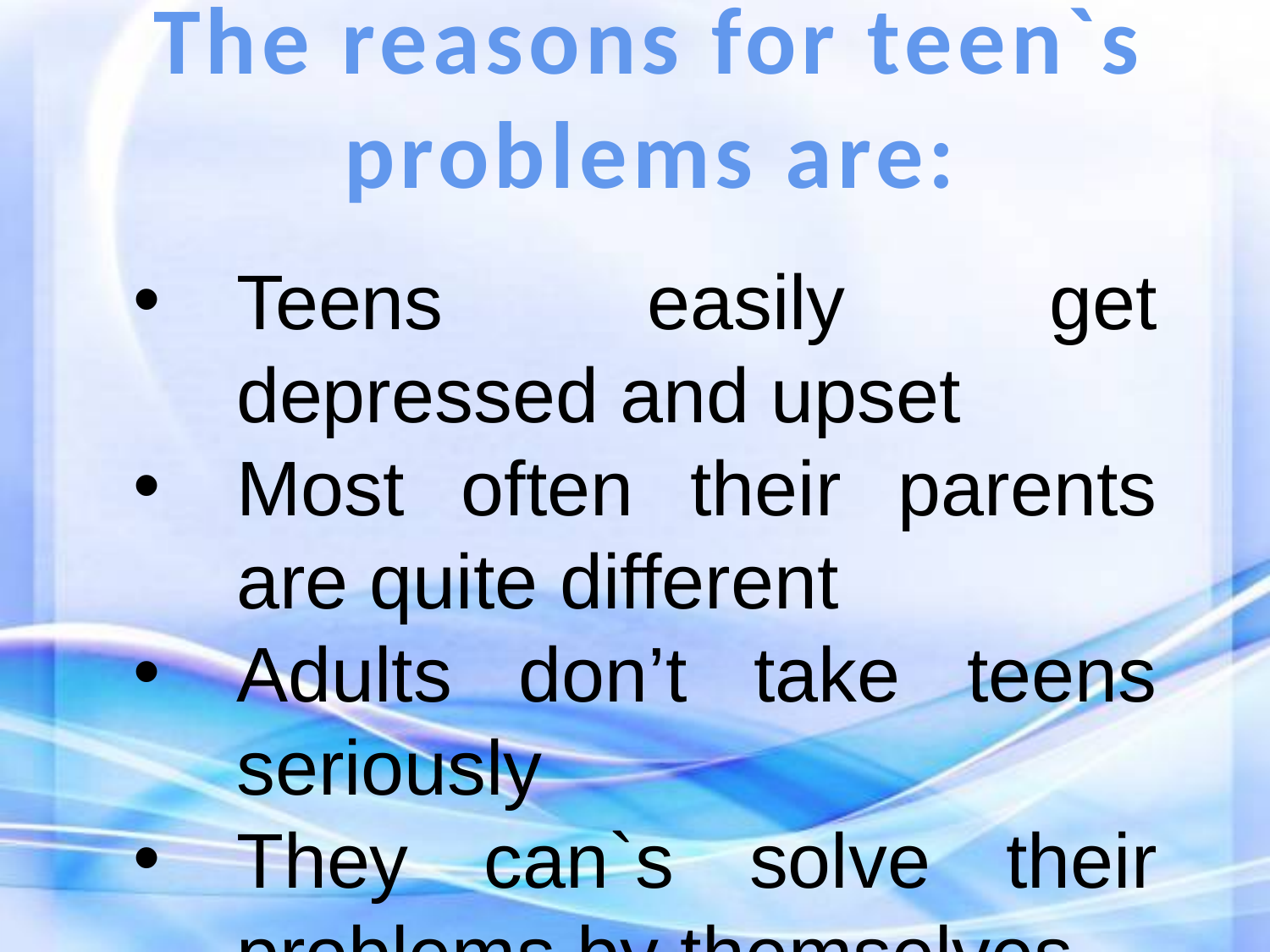

The reasons for teen`s problems are:
Teens easily get depressed and upset
Most often their parents are quite different
Adults don’t take teens seriously
They can`s solve their problems by themselves
Their habits  and preferences are quite different